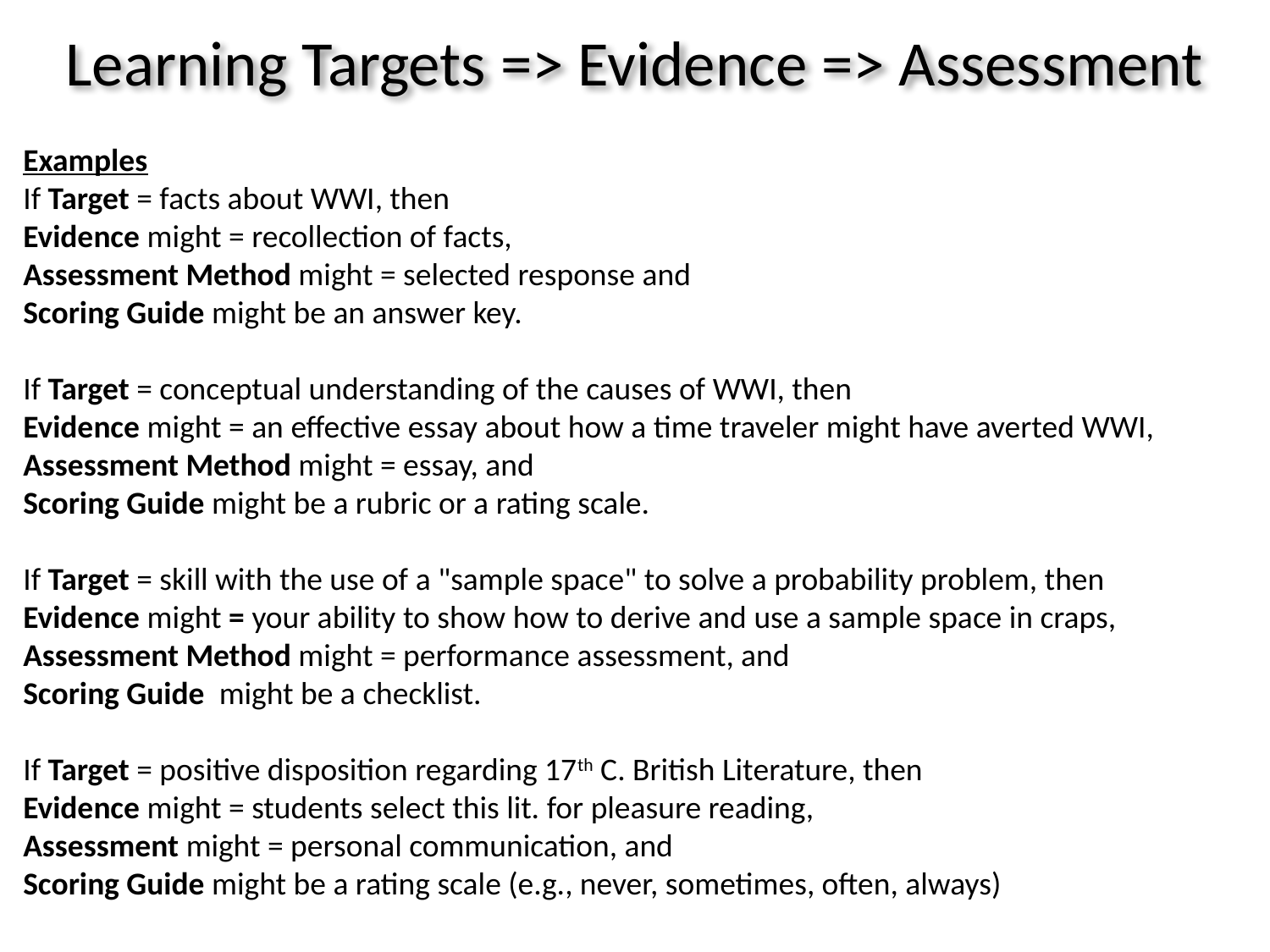

# Learning Targets => Evidence => Assessment
Examples
If Target = facts about WWI, then
Evidence might = recollection of facts,
Assessment Method might = selected response and
Scoring Guide might be an answer key.

If Target = conceptual understanding of the causes of WWI, then
Evidence might = an effective essay about how a time traveler might have averted WWI, Assessment Method might = essay, and
Scoring Guide might be a rubric or a rating scale.

If Target = skill with the use of a "sample space" to solve a probability problem, then
Evidence might = your ability to show how to derive and use a sample space in craps, Assessment Method might = performance assessment, and
Scoring Guide  might be a checklist.

If Target = positive disposition regarding 17th C. British Literature, then
Evidence might = students select this lit. for pleasure reading,
Assessment might = personal communication, and
Scoring Guide might be a rating scale (e.g., never, sometimes, often, always)